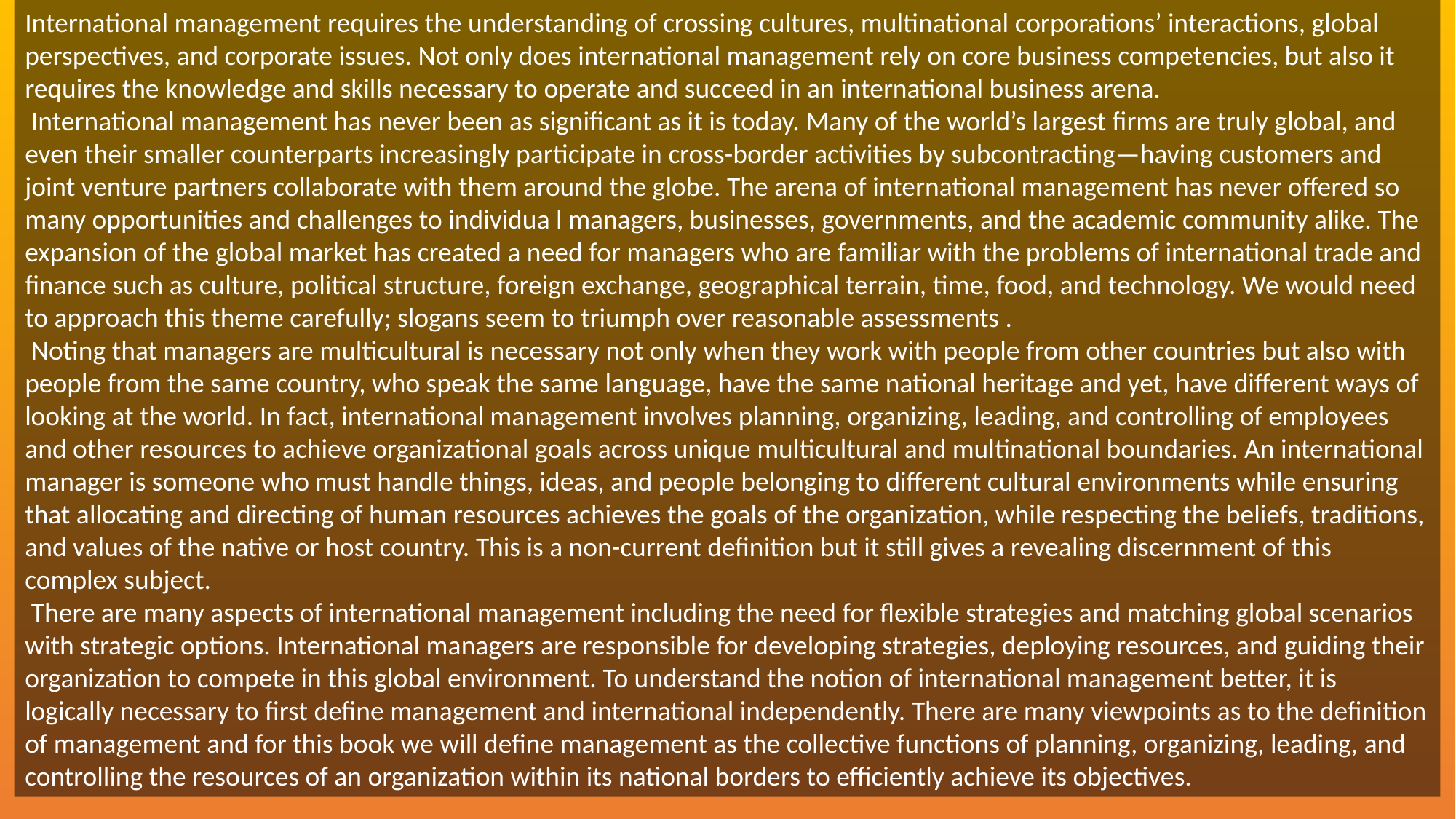

International management requires the understanding of crossing cultures, multinational corporations’ interactions, global perspectives, and corporate issues. Not only does international management rely on core business competencies, but also it requires the knowledge and skills necessary to operate and succeed in an international business arena.
 International management has never been as significant as it is today. Many of the world’s largest firms are truly global, and even their smaller counterparts increasingly participate in cross-border activities by subcontracting—having customers and joint venture partners collaborate with them around the globe. The arena of international management has never offered so many opportunities and challenges to individua l managers, businesses, governments, and the academic community alike. The expansion of the global market has created a need for managers who are familiar with the problems of international trade and finance such as culture, political structure, foreign exchange, geographical terrain, time, food, and technology. We would need to approach this theme carefully; slogans seem to triumph over reasonable assessments .
 Noting that managers are multicultural is necessary not only when they work with people from other countries but also with people from the same country, who speak the same language, have the same national heritage and yet, have different ways of looking at the world. In fact, international management involves planning, organizing, leading, and controlling of employees and other resources to achieve organizational goals across unique multicultural and multinational boundaries. An international manager is someone who must handle things, ideas, and people belonging to different cultural environments while ensuring that allocating and directing of human resources achieves the goals of the organization, while respecting the beliefs, traditions, and values of the native or host country. This is a non-current definition but it still gives a revealing discernment of this complex subject.
 There are many aspects of international management including the need for flexible strategies and matching global scenarios with strategic options. International managers are responsible for developing strategies, deploying resources, and guiding their organization to compete in this global environment. To understand the notion of international management better, it is logically necessary to first define management and international independently. There are many viewpoints as to the definition of management and for this book we will define management as the collective functions of planning, organizing, leading, and controlling the resources of an organization within its national borders to efficiently achieve its objectives.